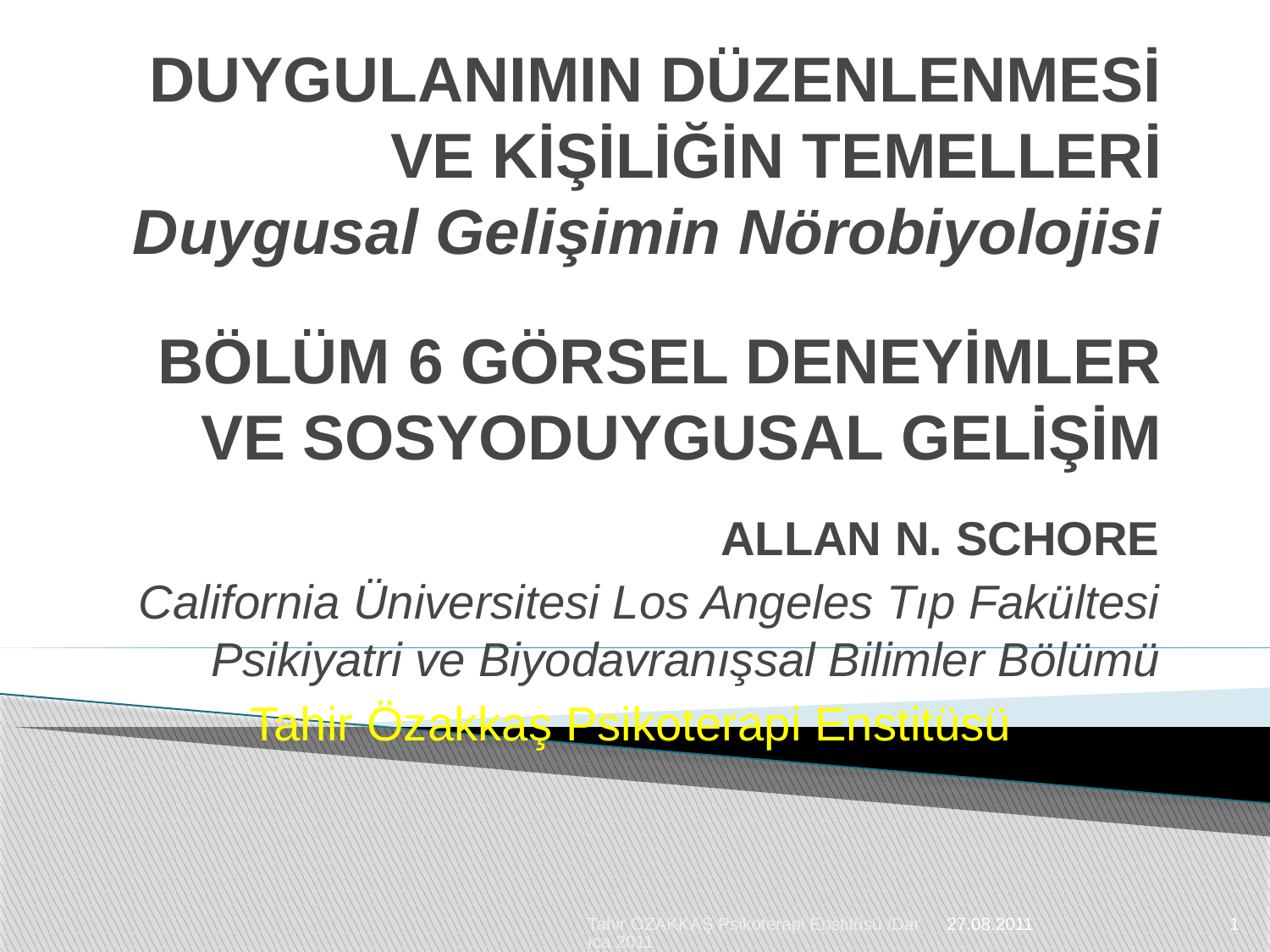

# DuygulanImIn Düzenlenmesİ ve Kİşİlİğİn Temellerİ Duygusal Gelişimin Nörobiyolojisi BÖLÜM 6 GÖRSEL DENEYİMLER VE SOSYODUYGUSAL GELİŞİM
Allan N. Schore
California Üniversitesi Los Angeles Tıp Fakültesi Psikiyatri ve Biyodavranışsal Bilimler Bölümü
Tahir Özakkaş Psikoterapi Enstitüsü

Tahir ÖZAKKAŞ Psikoterapi Enstitüsü /Darıca 2011
27.08.2011
1